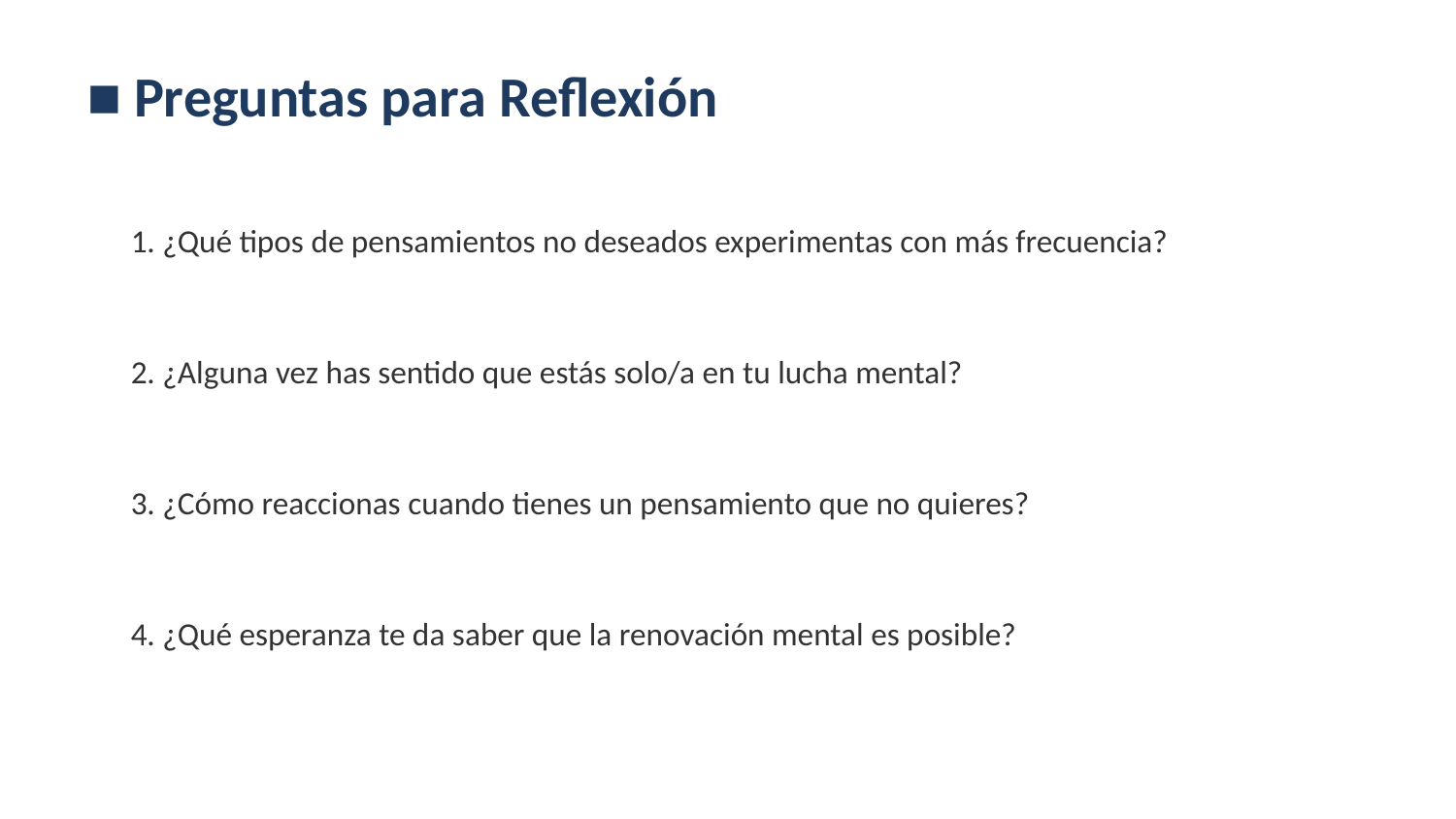

■ Preguntas para Reflexión
1. ¿Qué tipos de pensamientos no deseados experimentas con más frecuencia?
2. ¿Alguna vez has sentido que estás solo/a en tu lucha mental?
3. ¿Cómo reaccionas cuando tienes un pensamiento que no quieres?
4. ¿Qué esperanza te da saber que la renovación mental es posible?